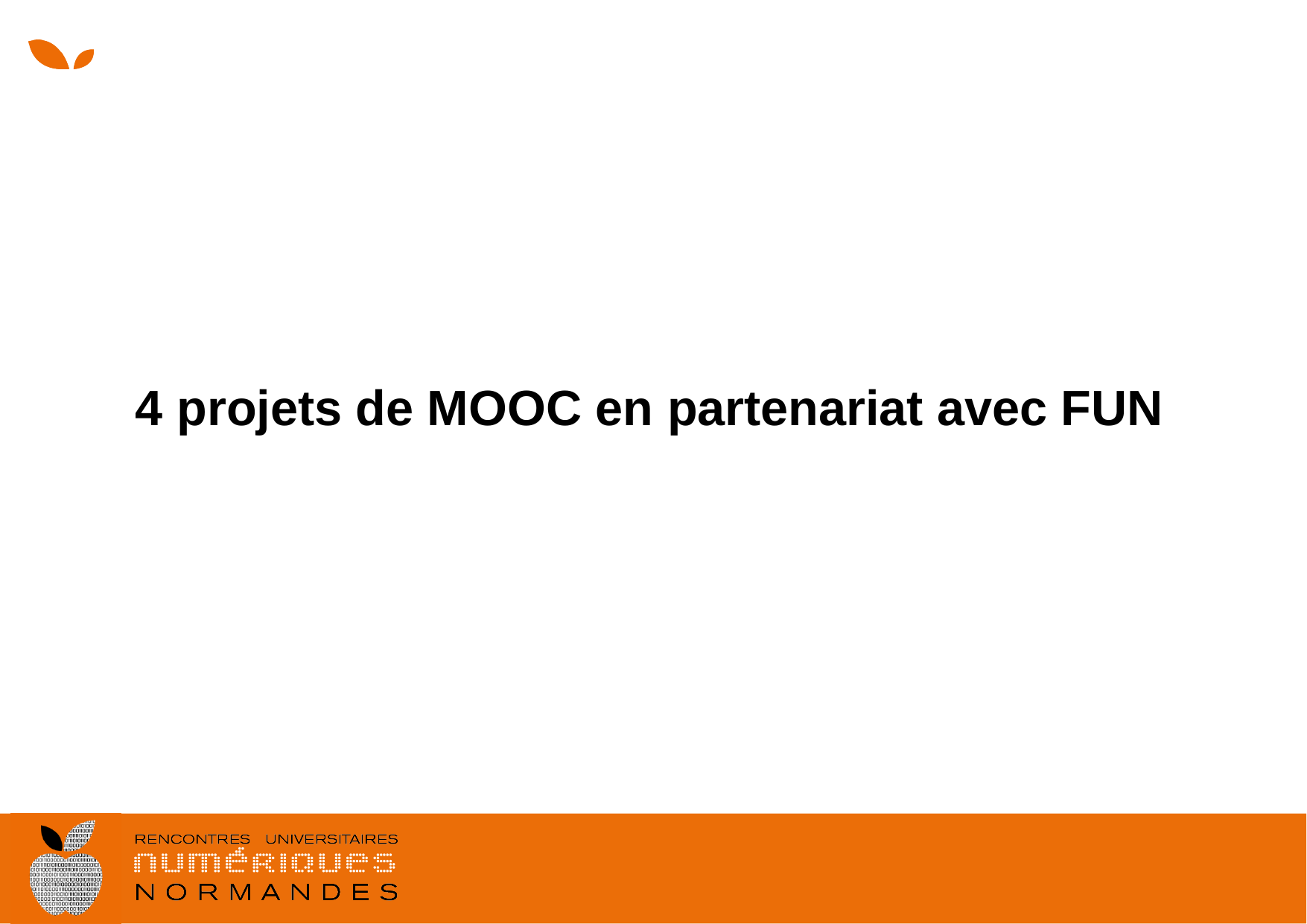

4 projets de MOOC en partenariat avec FUN